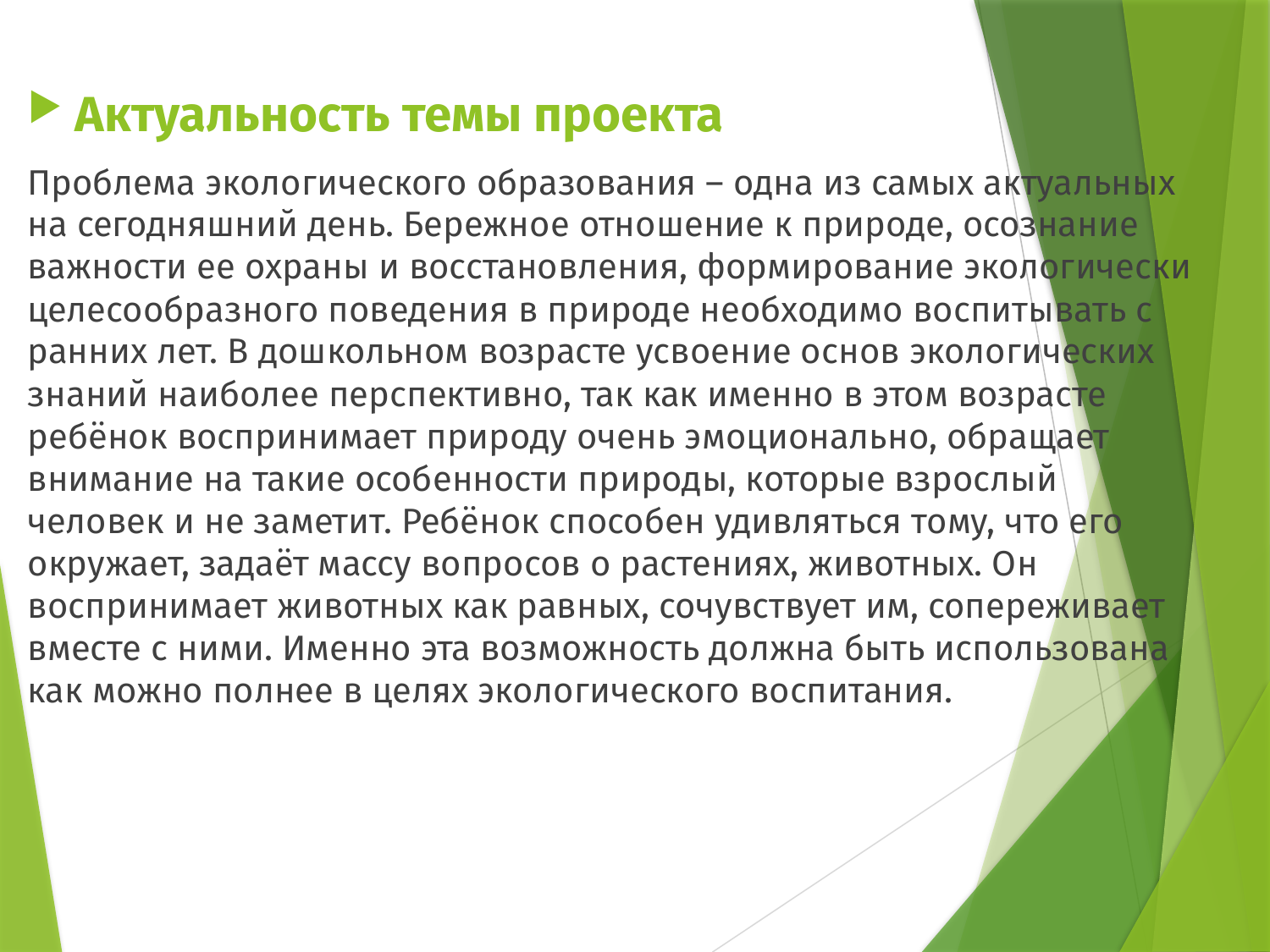

Актуальность темы проекта
Проблема экологического образования – одна из самых актуальных на сегодняшний день. Бережное отношение к природе, осознание важности ее охраны и восстановления, формирование экологически целесообразного поведения в природе необходимо воспитывать с ранних лет. В дошкольном возрасте усвоение основ экологических знаний наиболее перспективно, так как именно в этом возрасте ребёнок воспринимает природу очень эмоционально, обращает внимание на такие особенности природы, которые взрослый человек и не заметит. Ребёнок способен удивляться тому, что его окружает, задаёт массу вопросов о растениях, животных. Он воспринимает животных как равных, сочувствует им, сопереживает вместе с ними. Именно эта возможность должна быть использована как можно полнее в целях экологического воспитания.